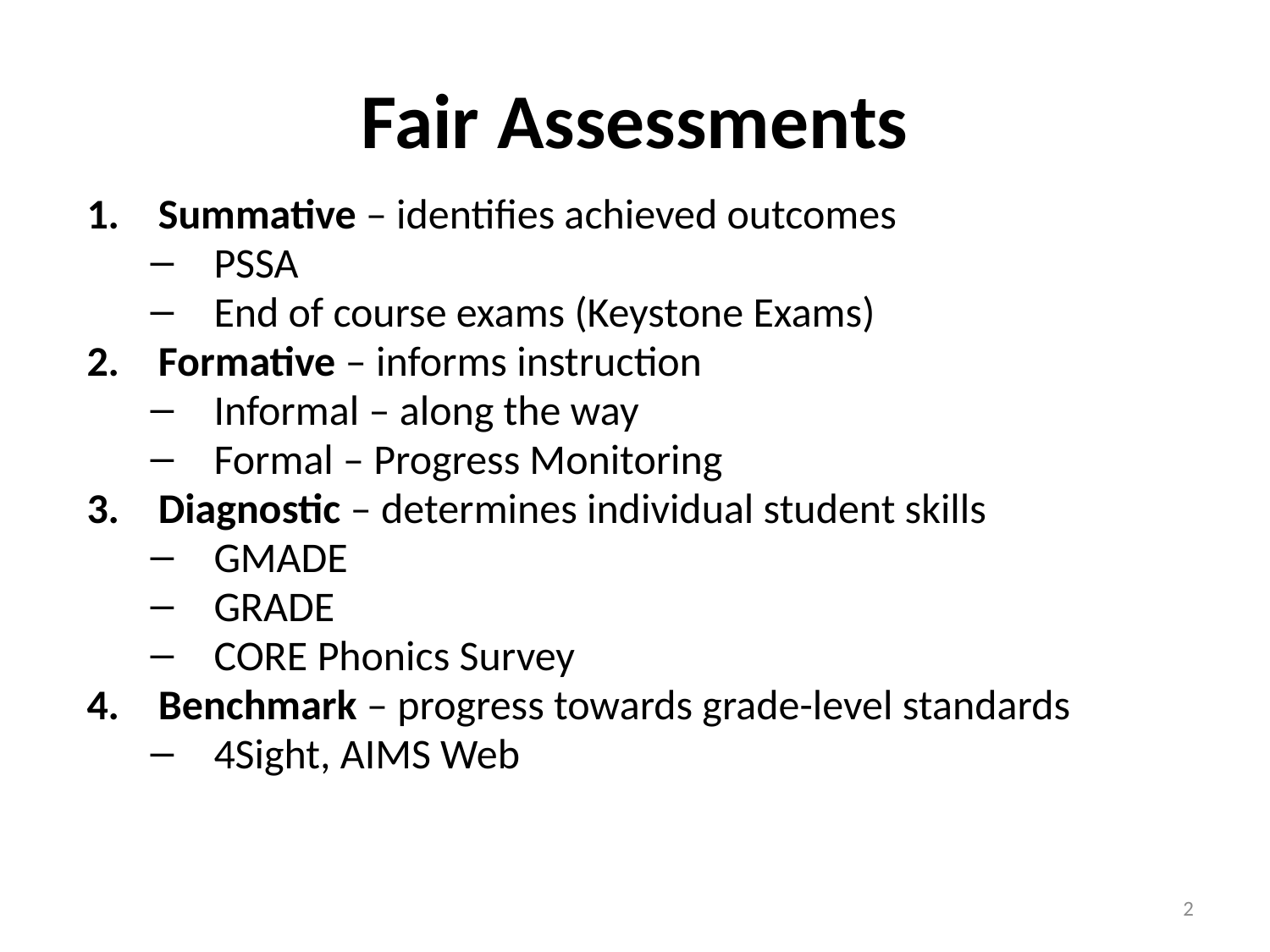

# Fair Assessments
Summative – identifies achieved outcomes
PSSA
End of course exams (Keystone Exams)
Formative – informs instruction
Informal – along the way
Formal – Progress Monitoring
Diagnostic – determines individual student skills
GMADE
GRADE
CORE Phonics Survey
Benchmark – progress towards grade-level standards
4Sight, AIMS Web
2